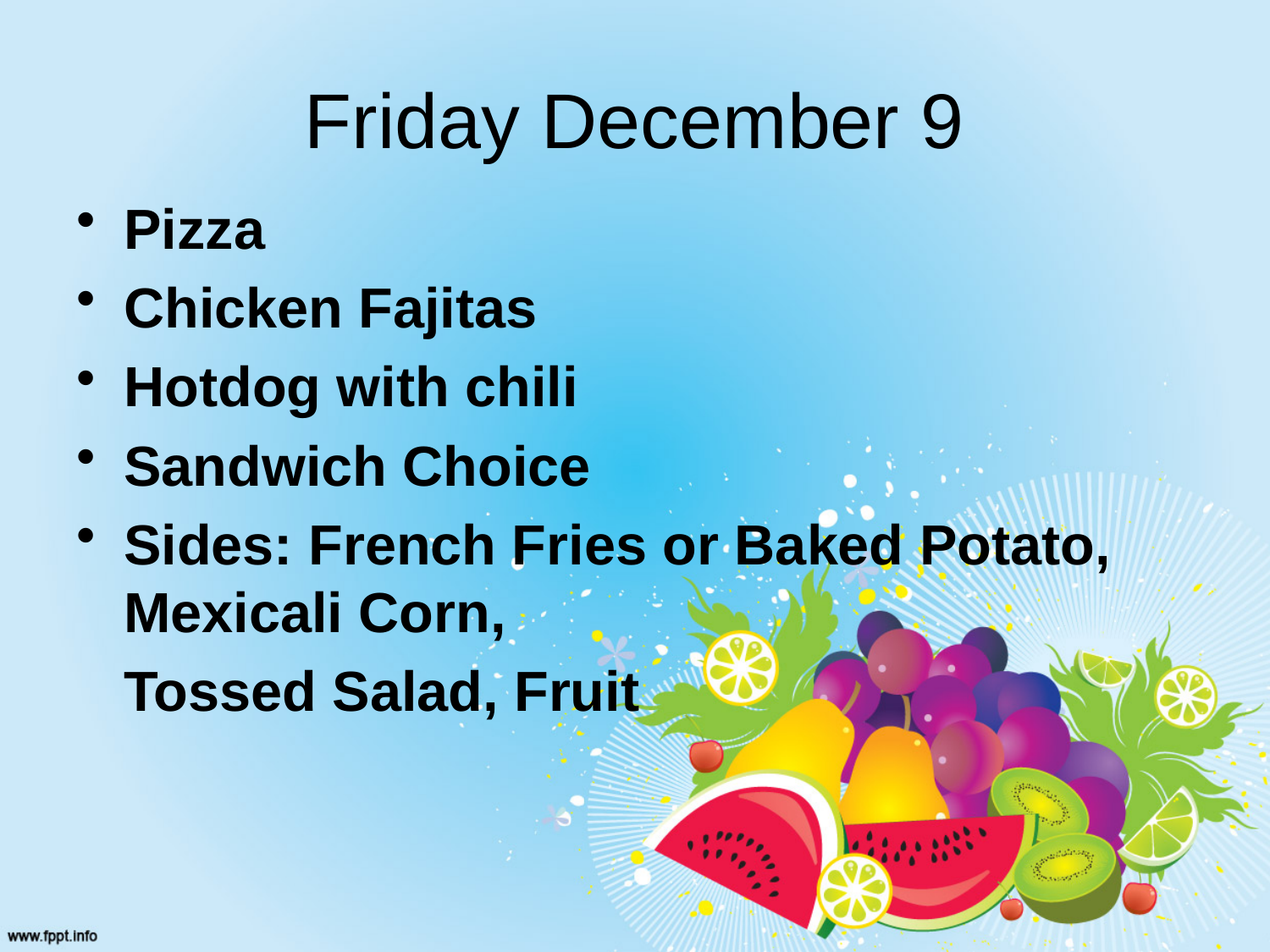

# Friday December 9
Pizza
Chicken Fajitas
Hotdog with chili
Sandwich Choice
Sides: French Fries or Baked Potato, Mexicali Corn,
	Tossed Salad, Fruit